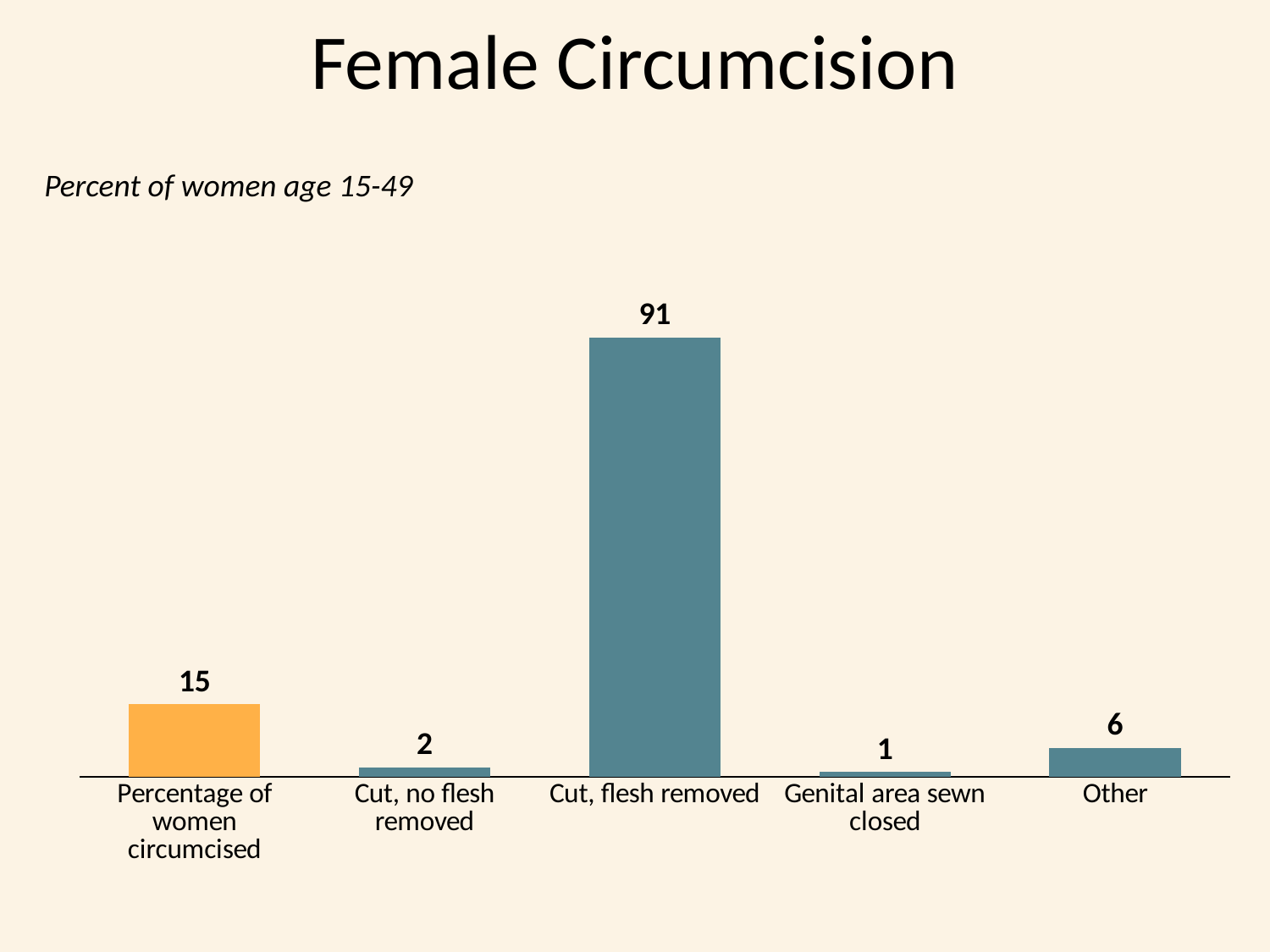

# Female Circumcision
Percent of women age 15-49

### Chart

| Category | Series 1 |
|---|---|
| Percentage of women circumcised | 15.0 |
| Cut, no flesh removed | 2.0 |
| Cut, flesh removed | 91.0 |
| Genital area sewn closed | 1.0 |
| Other | 6.0 |